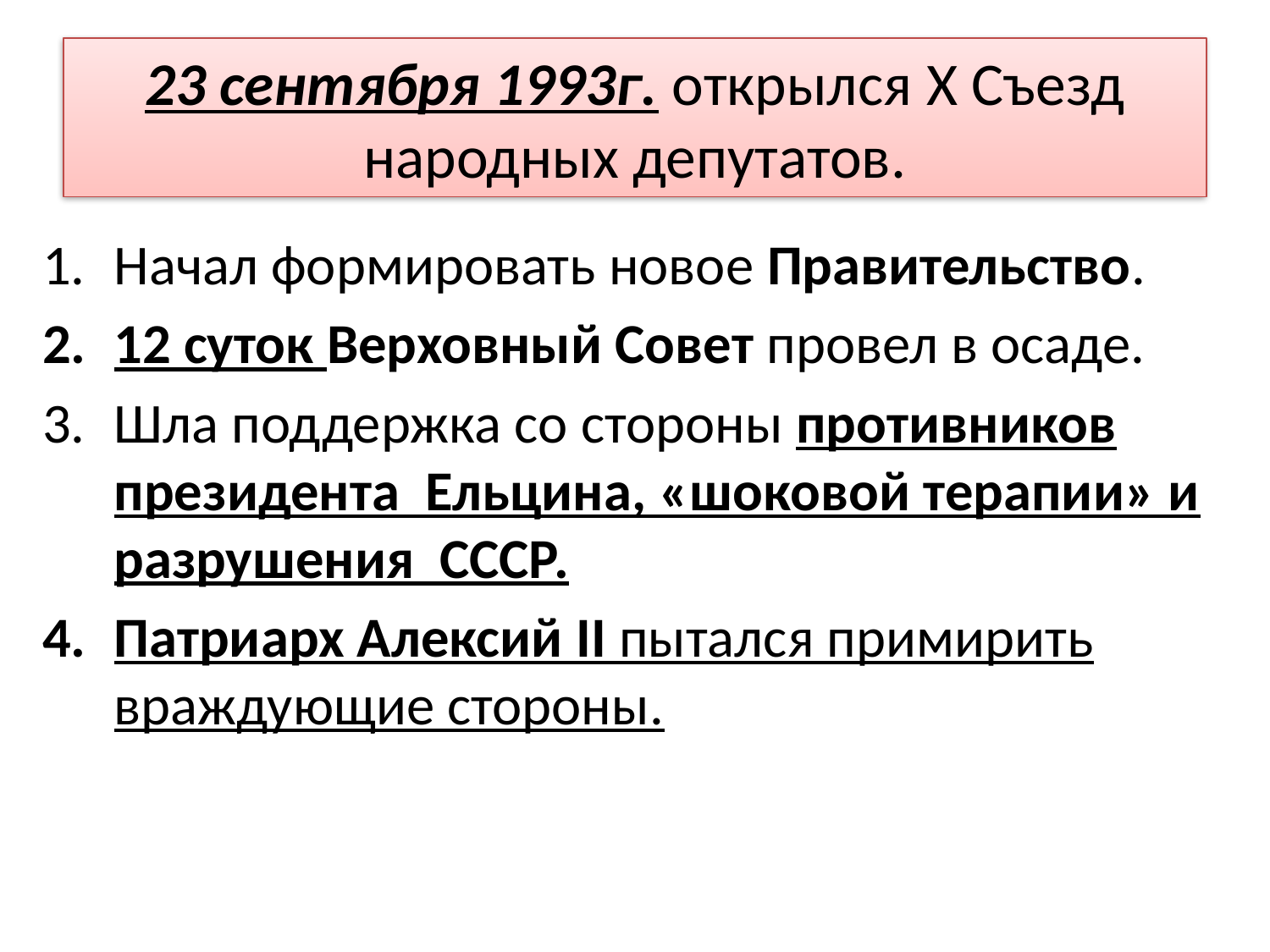

# 23 сентября 1993г. открылся X Съезд народных депутатов.
Начал формировать новое Правительство.
12 суток Верховный Совет провел в осаде.
Шла поддержка со стороны противников президента  Ельцина, «шоковой терапии» и разрушения  СССР.
Патриарх Алексий II пытался примирить враждующие стороны.